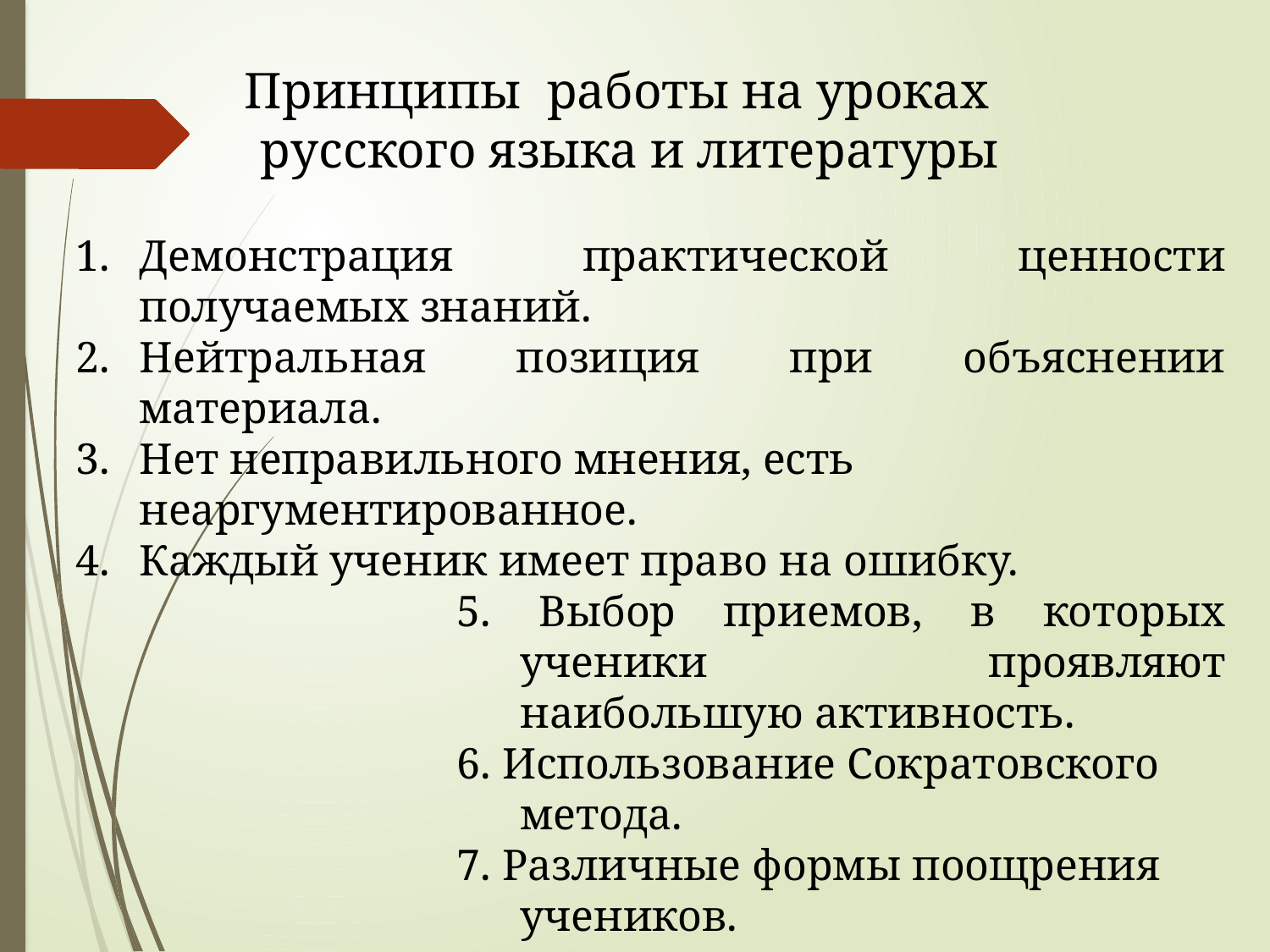

Принципы  работы на уроках
русского языка и литературы
Демонстрация практической ценности получаемых знаний.
Нейтральная позиция при объяснении материала.
Нет неправильного мнения, есть неаргументированное.
Каждый ученик имеет право на ошибку.
5. Выбор приемов, в которых ученики проявляют наибольшую активность.
6. Использование Сократовского метода.
7. Различные формы поощрения учеников.